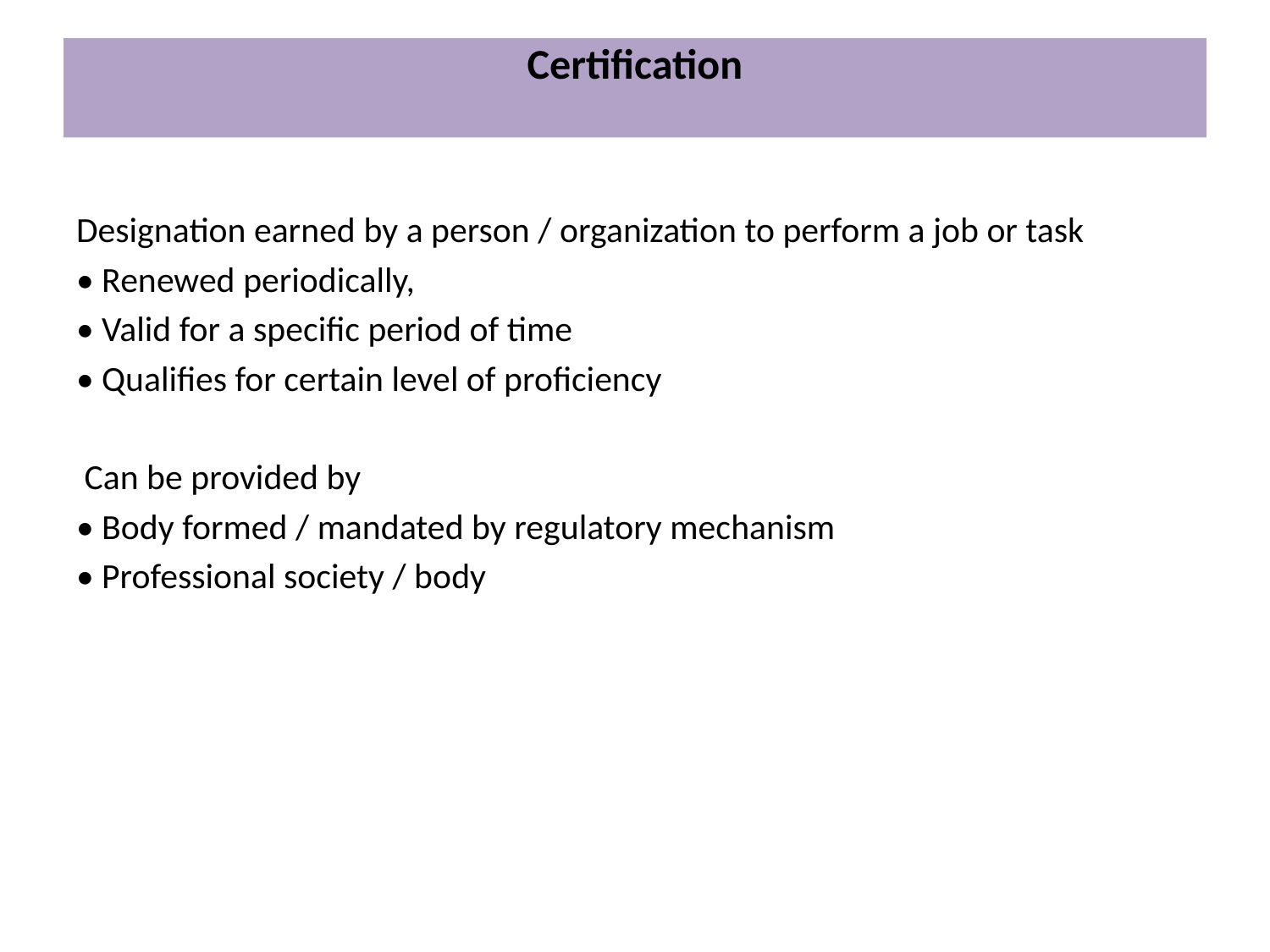

# Certification
Designation earned by a person / organization to perform a job or task
• Renewed periodically,
• Valid for a specific period of time
• Qualifies for certain level of proficiency

 Can be provided by
• Body formed / mandated by regulatory mechanism
• Professional society / body